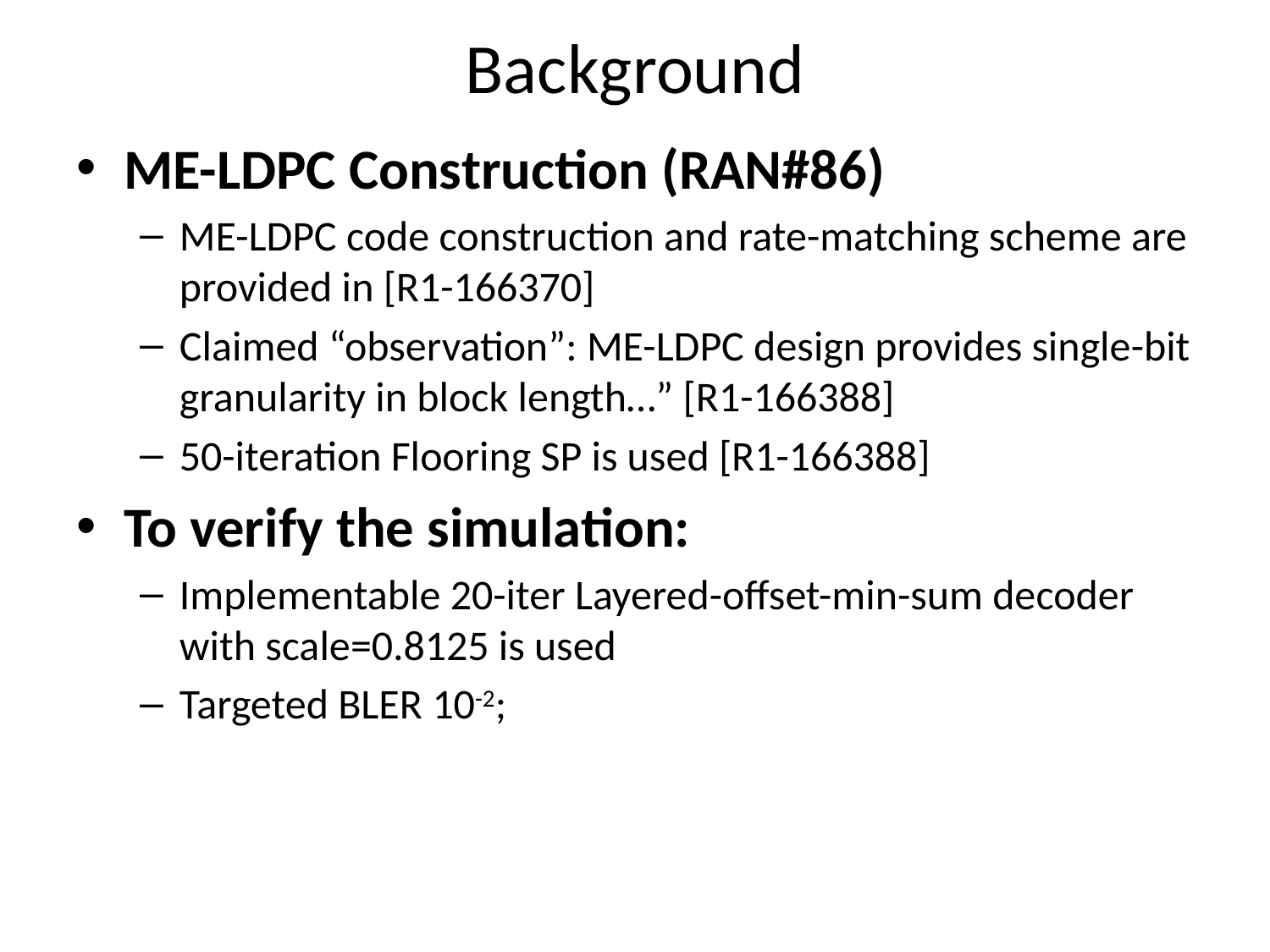

# Background
ME-LDPC Construction (RAN#86)
ME-LDPC code construction and rate-matching scheme are provided in [R1-166370]
Claimed “observation”: ME-LDPC design provides single-bit granularity in block length…” [R1-166388]
50-iteration Flooring SP is used [R1-166388]
To verify the simulation:
Implementable 20-iter Layered-offset-min-sum decoder with scale=0.8125 is used
Targeted BLER 10-2;